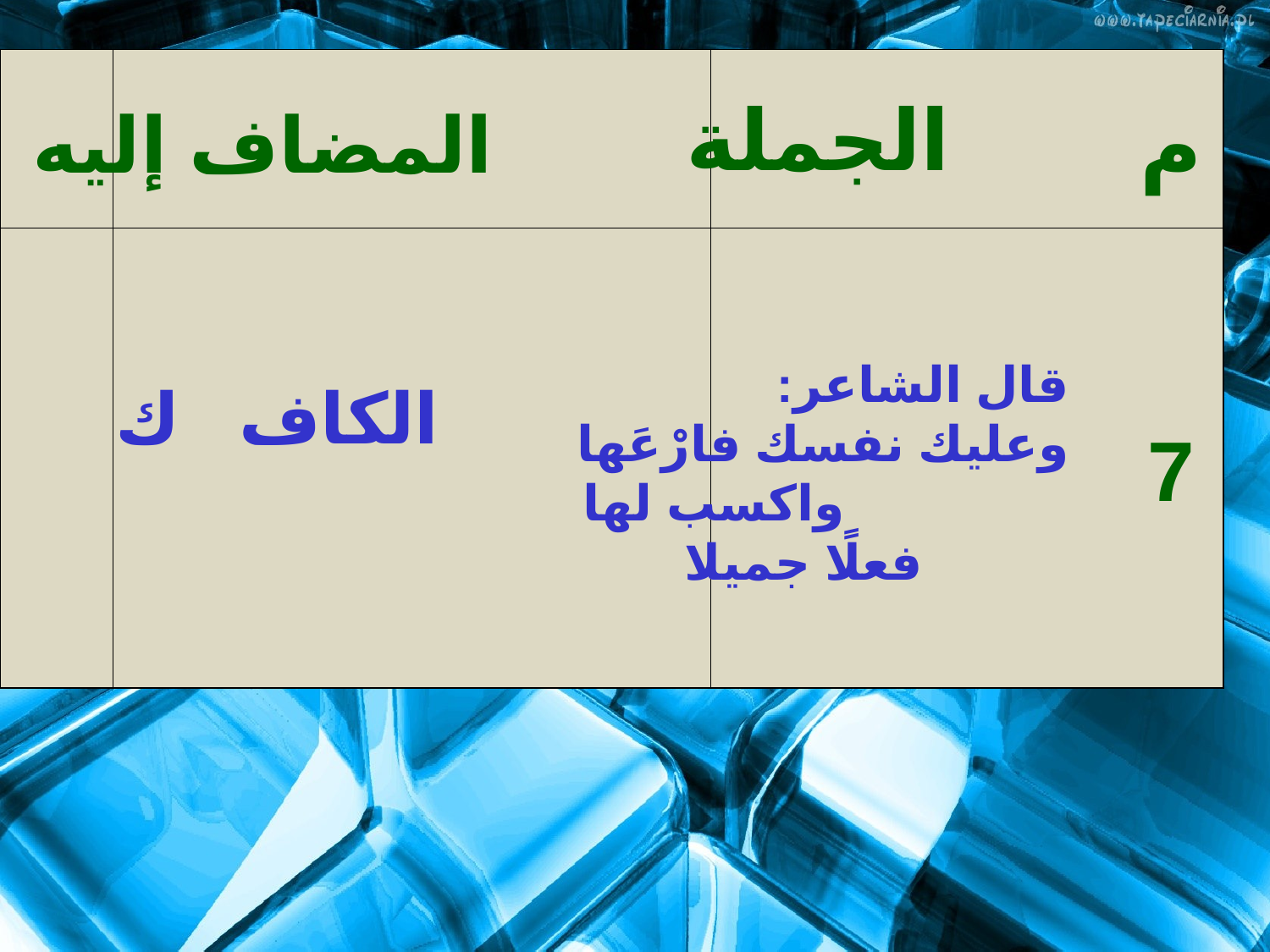

|  |  |  |
| --- | --- | --- |
|  |  |  |
الجملة
م
المضاف إليه
قال الشاعر:
وعليك نفسك فارْعَها
             واكسب لها فعلًا جميلا
الكاف   ك
7